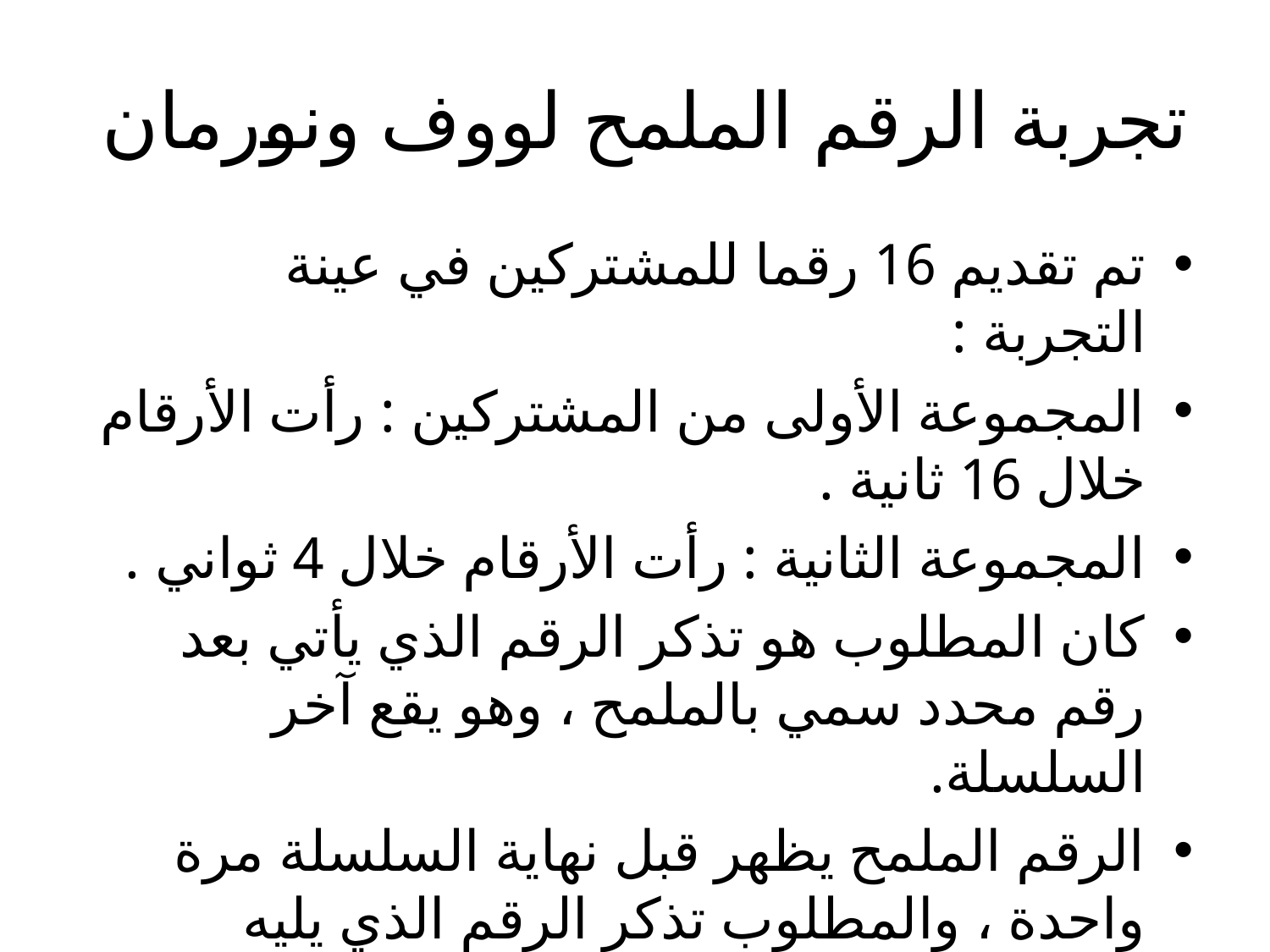

# تجربة الرقم الملمح لووف ونورمان
تم تقديم 16 رقما للمشتركين في عينة التجربة :
المجموعة الأولى من المشتركين : رأت الأرقام خلال 16 ثانية .
المجموعة الثانية : رأت الأرقام خلال 4 ثواني .
كان المطلوب هو تذكر الرقم الذي يأتي بعد رقم محدد سمي بالملمح ، وهو يقع آخر السلسلة.
الرقم الملمح يظهر قبل نهاية السلسلة مرة واحدة ، والمطلوب تذكر الرقم الذي يليه مباشرة .